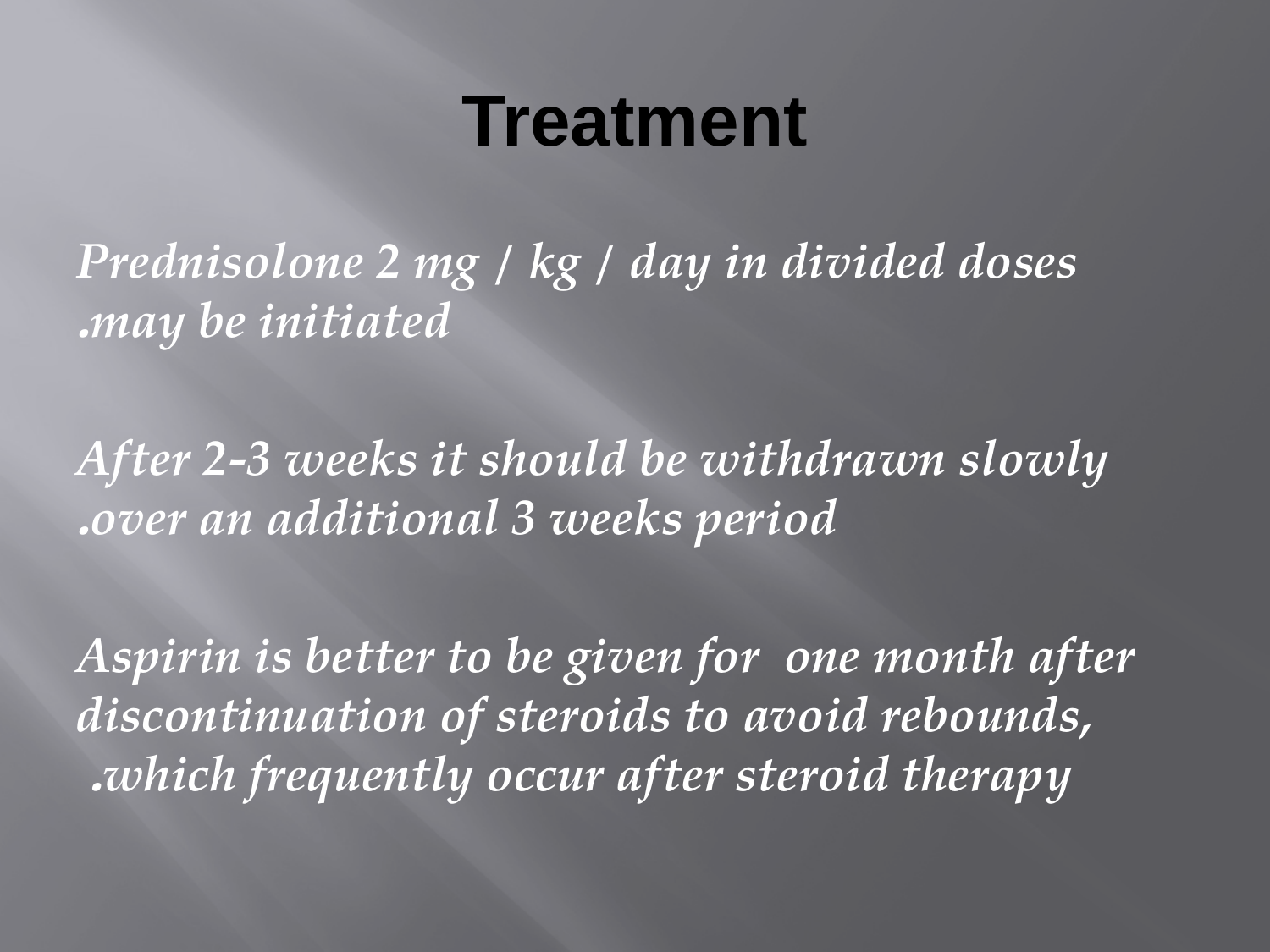

# Treatment
Prednisolone 2 mg / kg / day in divided doses may be initiated.

After 2-3 weeks it should be withdrawn slowly over an additional 3 weeks period.

Aspirin is better to be given for  one month after discontinuation of steroids to avoid rebounds, which frequently occur after steroid therapy.